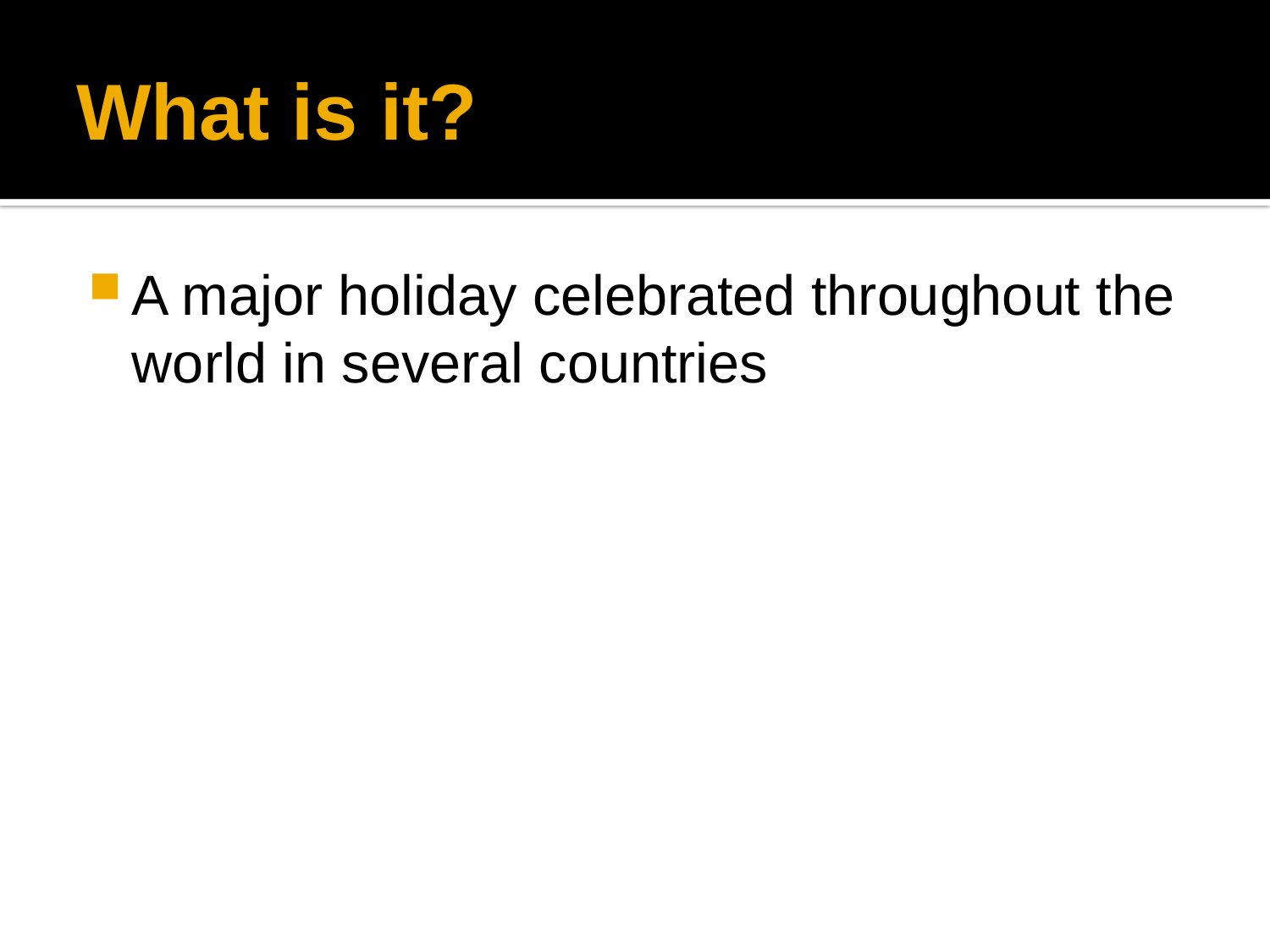

# What is it?
A major holiday celebrated throughout the world in several countries